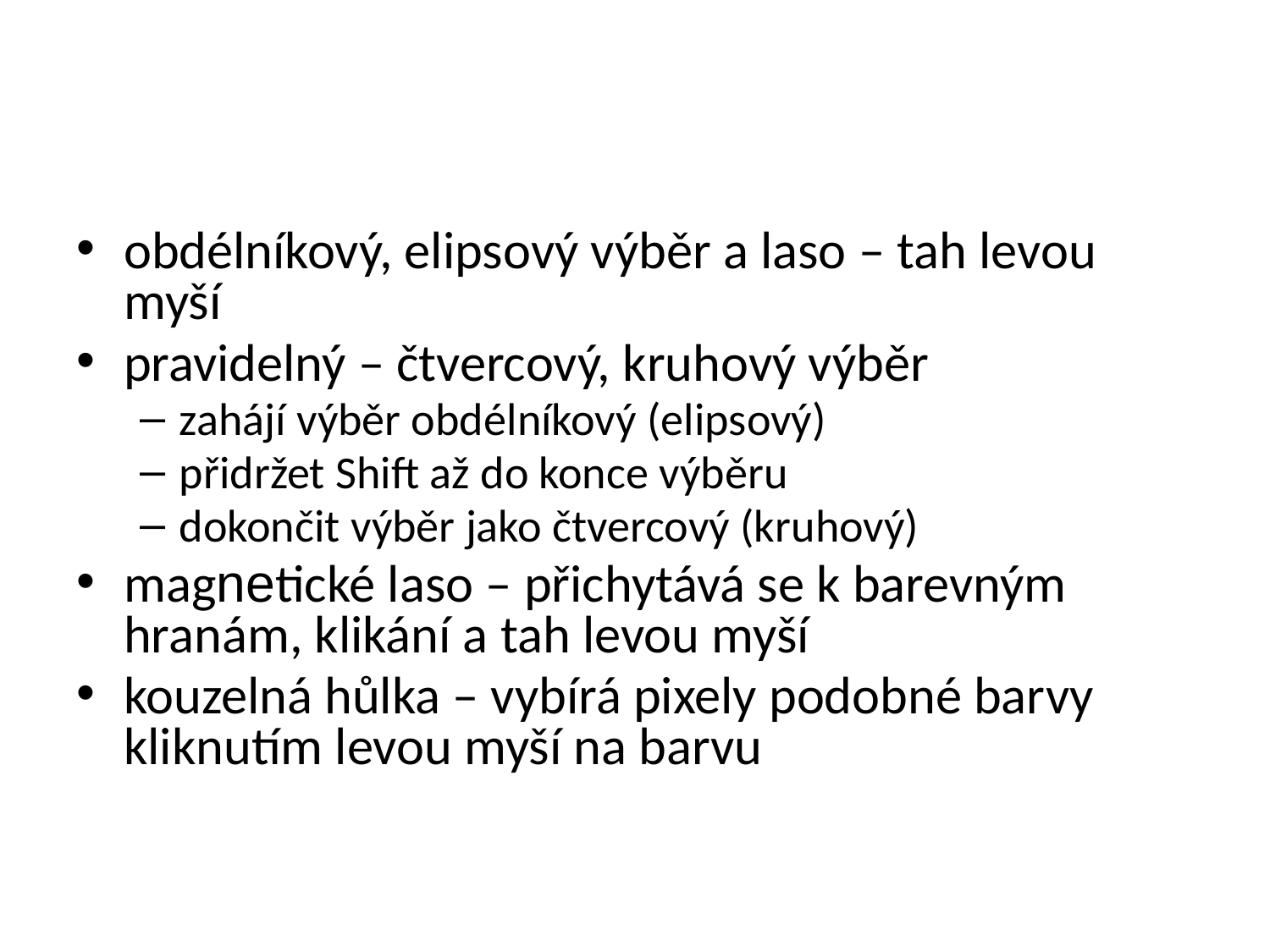

# Jak pracují nástroje výběru
obdélníkový, elipsový výběr a laso – tah levou myší
pravidelný – čtvercový, kruhový výběr
zahájí výběr obdélníkový (elipsový)
přidržet Shift až do konce výběru
dokončit výběr jako čtvercový (kruhový)
magnetické laso – přichytává se k barevným hranám, klikání a tah levou myší
kouzelná hůlka – vybírá pixely podobné barvy kliknutím levou myší na barvu